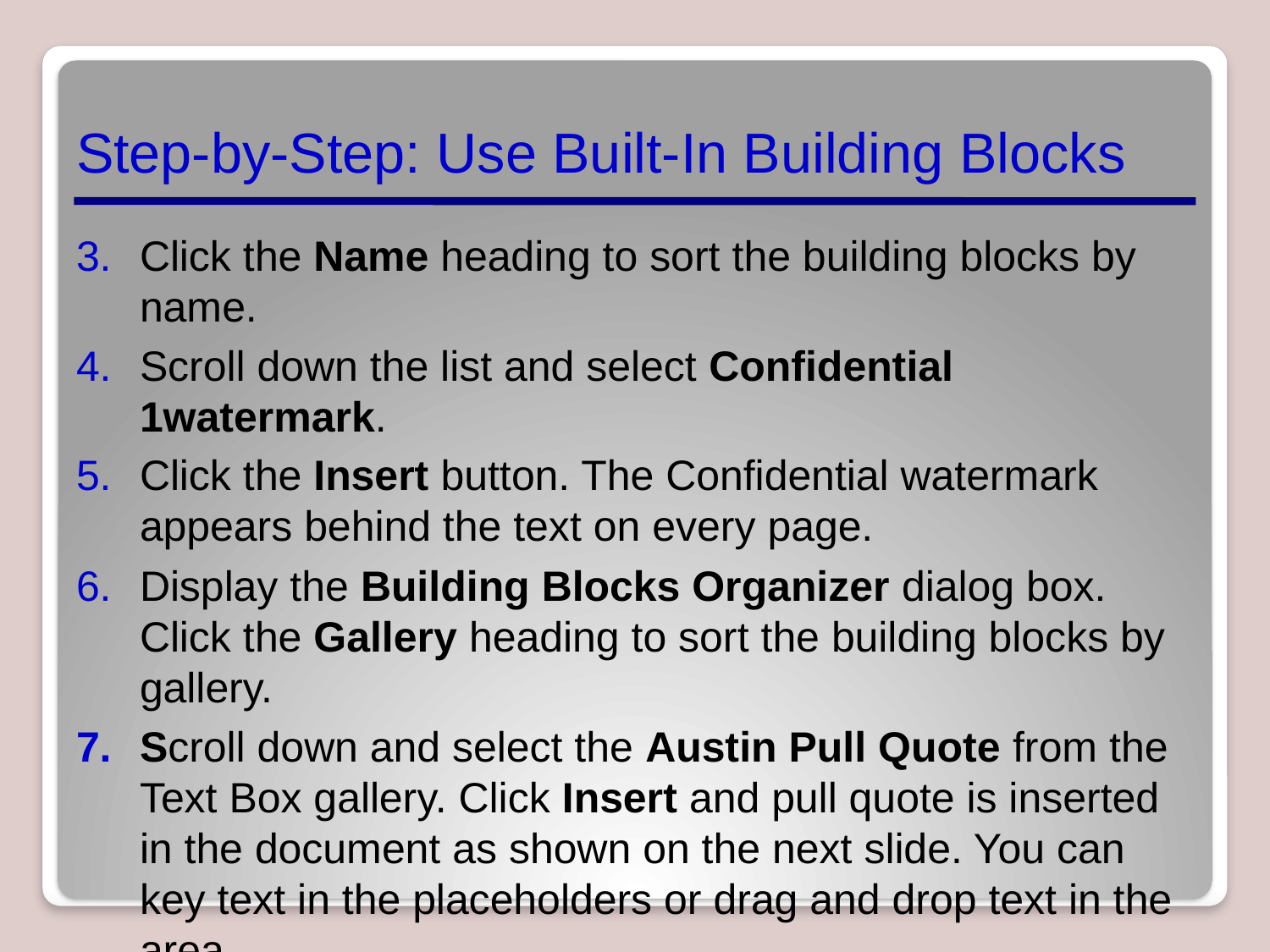

# Step-by-Step: Use Built-In Building Blocks
Click the Name heading to sort the building blocks by name.
Scroll down the list and select Confidential 1watermark.
Click the Insert button. The Confidential watermark appears behind the text on every page.
Display the Building Blocks Organizer dialog box. Click the Gallery heading to sort the building blocks by gallery.
Scroll down and select the Austin Pull Quote from the Text Box gallery. Click Insert and pull quote is inserted in the document as shown on the next slide. You can key text in the placeholders or drag and drop text in the area.